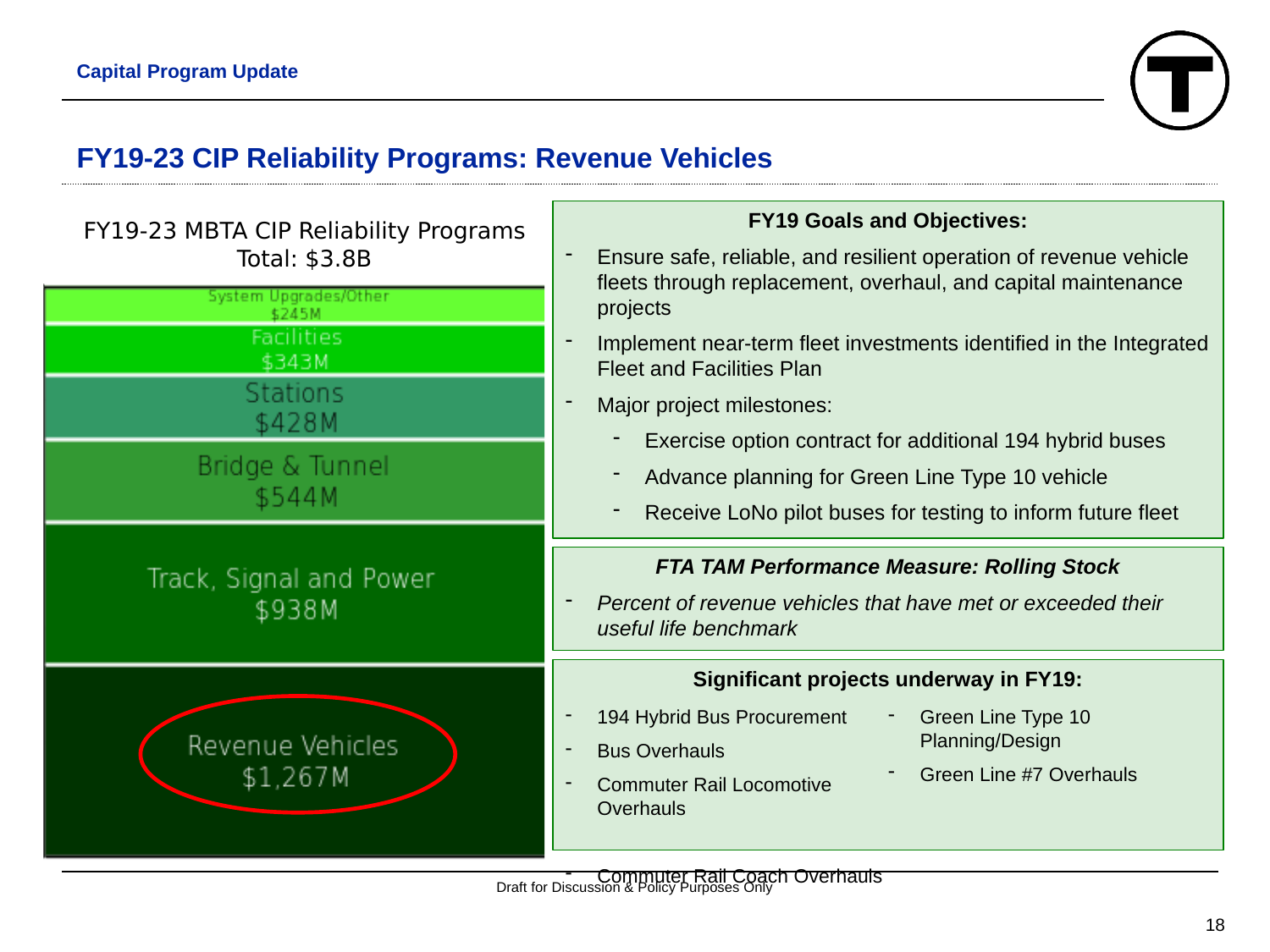

Capital Program Update
# FY19-23 CIP Reliability Programs: Revenue Vehicles
FY19 Goals and Objectives:
Ensure safe, reliable, and resilient operation of revenue vehicle fleets through replacement, overhaul, and capital maintenance projects
Implement near-term fleet investments identified in the Integrated Fleet and Facilities Plan
Major project milestones:
Exercise option contract for additional 194 hybrid buses
Advance planning for Green Line Type 10 vehicle
Receive LoNo pilot buses for testing to inform future fleet

FY19-23 MBTA CIP Reliability Programs Total: $3.8B

FTA TAM Performance Measure: Rolling Stock
Percent of revenue vehicles that have met or exceeded their useful life benchmark

Significant projects underway in FY19:

194 Hybrid Bus Procurement
Bus Overhauls
Commuter Rail Locomotive Overhauls

Commuter Rail Coach Overhauls
Green Line Type 10 Planning/Design
Green Line #7 Overhauls